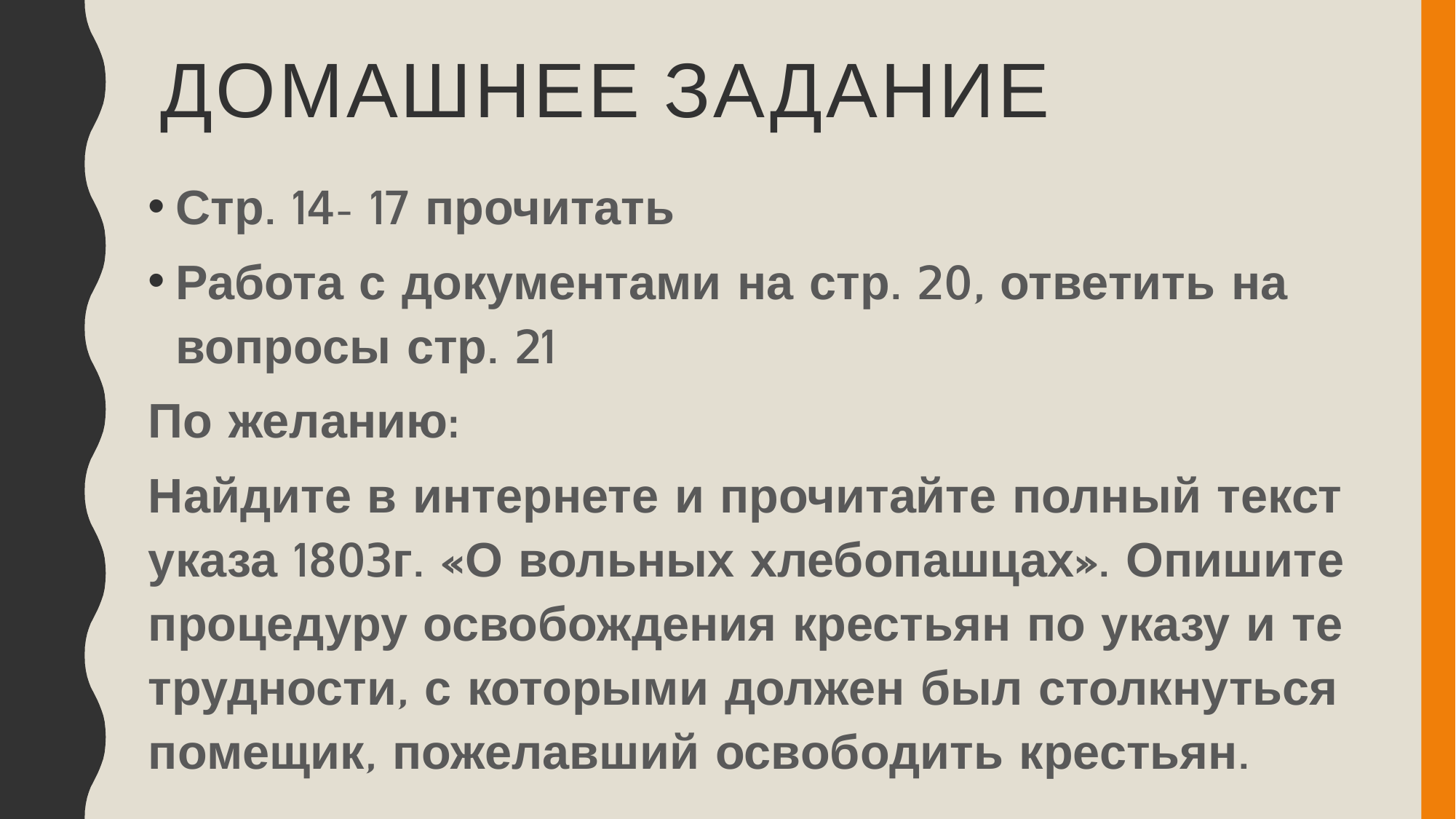

# Домашнее задание
Стр. 14- 17 прочитать
Работа с документами на стр. 20, ответить на вопросы стр. 21
По желанию:
Найдите в интернете и прочитайте полный текст указа 1803г. «О вольных хлебопашцах». Опишите процедуру освобождения крестьян по указу и те трудности, с которыми должен был столкнуться помещик, пожелавший освободить крестьян.